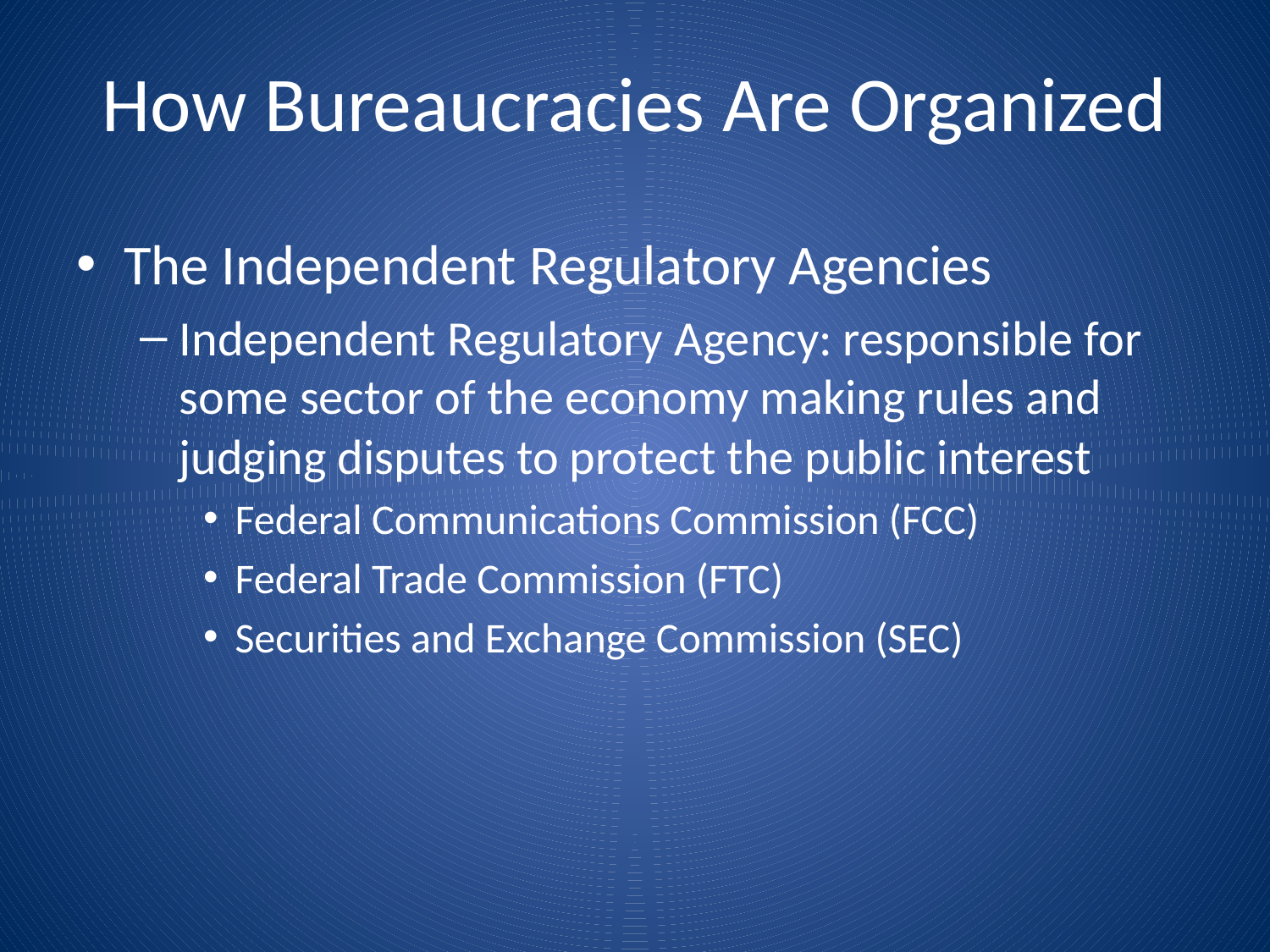

# How Bureaucracies Are Organized
The Independent Regulatory Agencies
Independent Regulatory Agency: responsible for some sector of the economy making rules and judging disputes to protect the public interest
Federal Communications Commission (FCC)
Federal Trade Commission (FTC)
Securities and Exchange Commission (SEC)